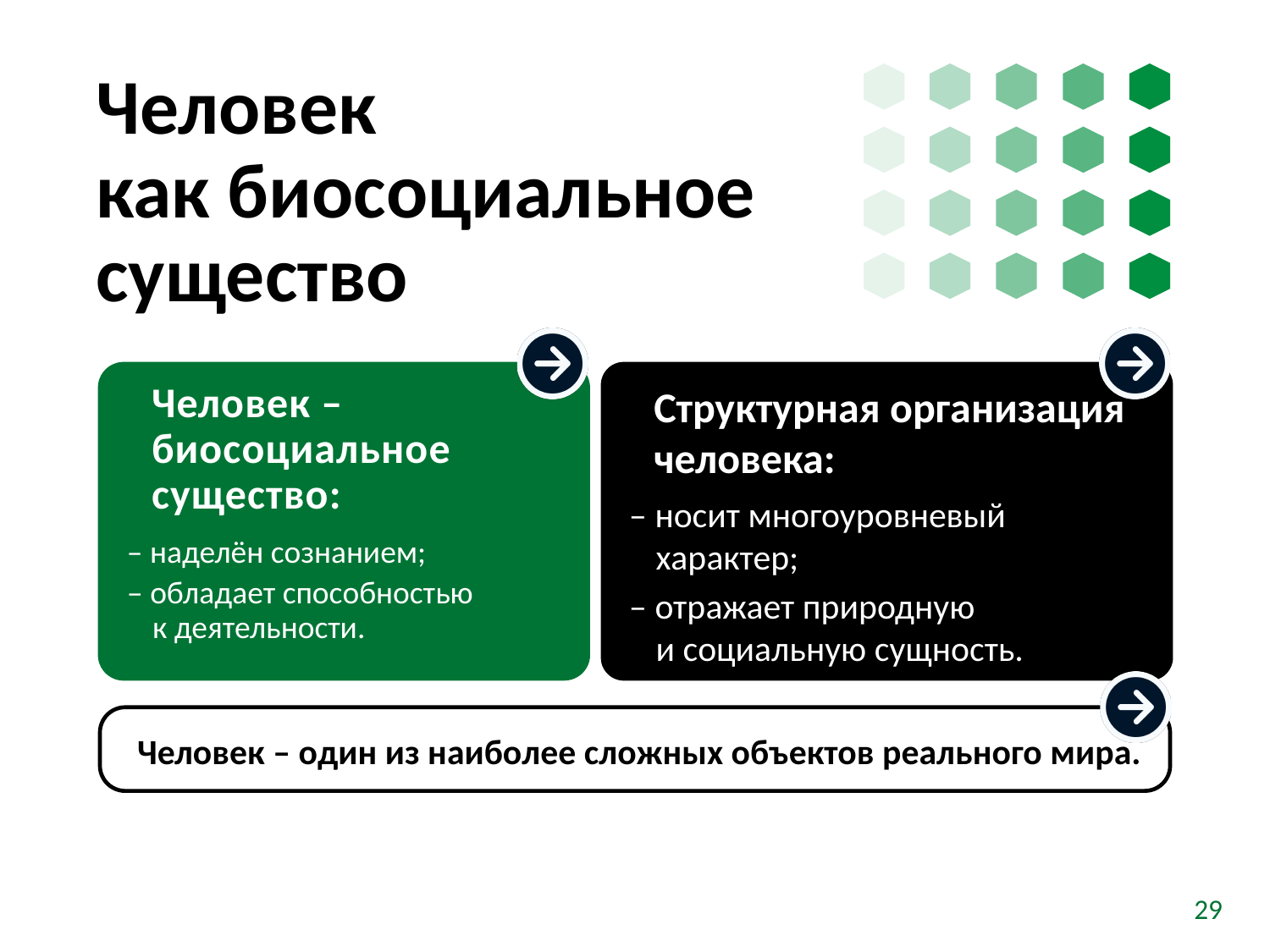

# Человек как биосоциальное существо

Человек – биосоциальное существо:
– наделён сознанием;
‒ обладает способностью
к деятельности.
Структурная организация человека:
‒ носит многоуровневый характер;
‒ отражает природную
и социальную сущность.

Человек – один из наиболее сложных объектов реального мира.
29